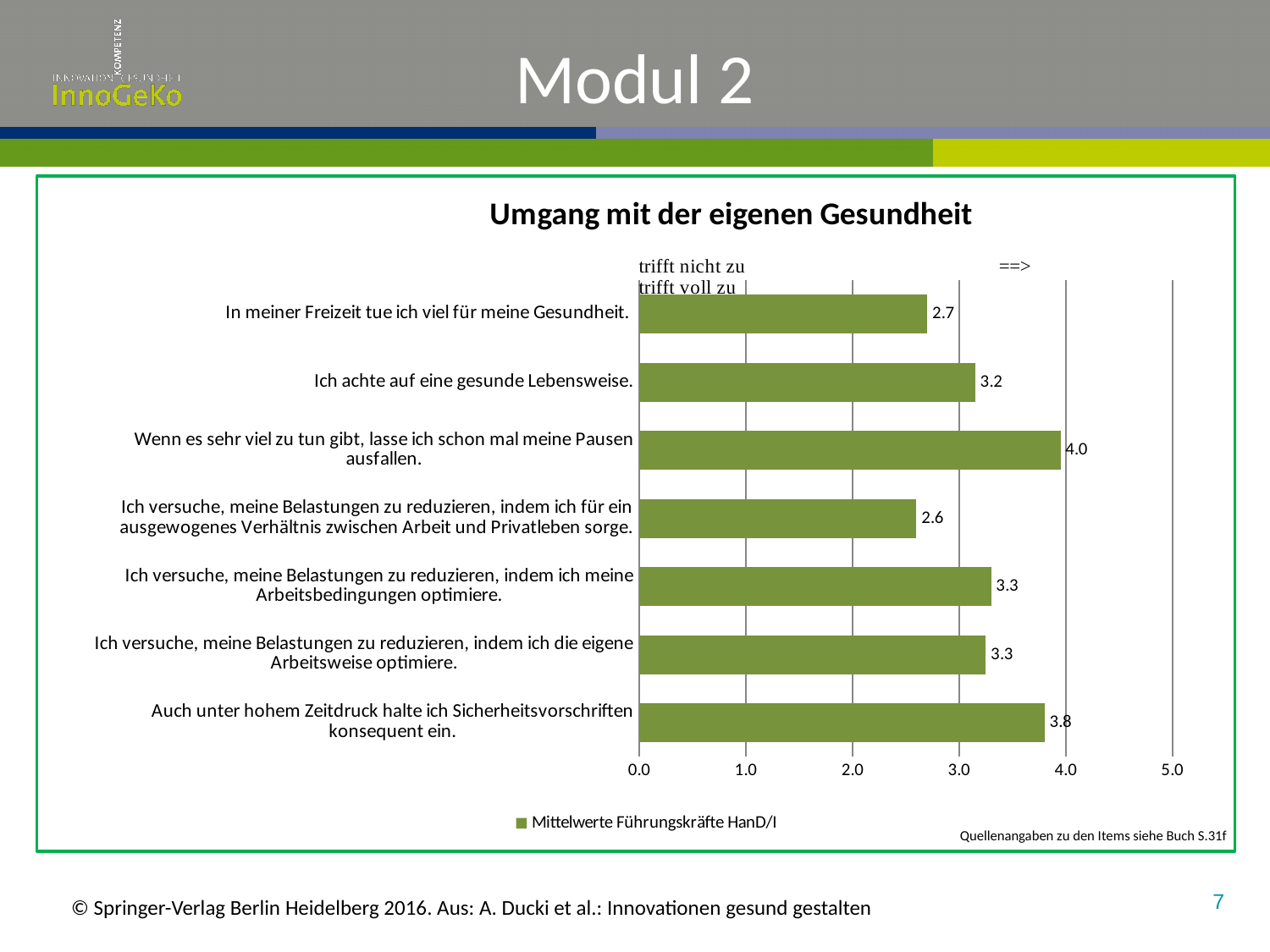

# Modul 2

### Chart: Umgang mit der eigenen Gesundheit

| Category | Mittelwerte Führungskräfte HanD/I |
|---|---|
| Auch unter hohem Zeitdruck halte ich Sicherheitsvorschriften konsequent ein. | 3.8 |
| Ich versuche, meine Belastungen zu reduzieren, indem ich die eigene Arbeitsweise optimiere. | 3.25 |
| Ich versuche, meine Belastungen zu reduzieren, indem ich meine Arbeitsbedingungen optimiere. | 3.3 |
| Ich versuche, meine Belastungen zu reduzieren, indem ich für ein ausgewogenes Verhältnis zwischen Arbeit und Privatleben sorge. | 2.6 |
| Wenn es sehr viel zu tun gibt, lasse ich schon mal meine Pausen ausfallen. | 3.95 |
| Ich achte auf eine gesunde Lebensweise. | 3.15 |
| In meiner Freizeit tue ich viel für meine Gesundheit.  | 2.7 |
Quellenangaben zu den Items siehe Buch S.31f
7